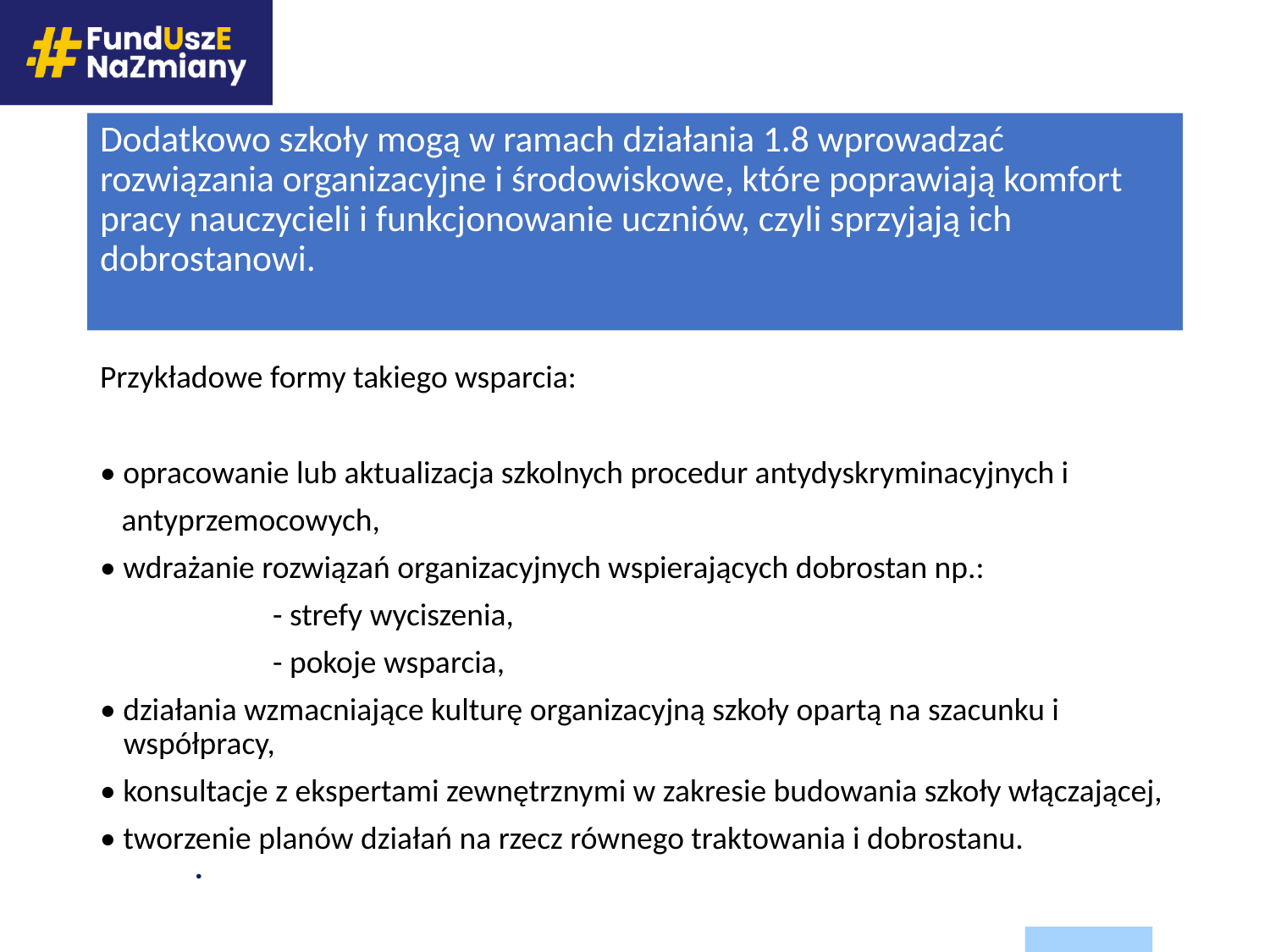

# Dodatkowo szkoły mogą w ramach działania 1.8 wprowadzać rozwiązania organizacyjne i środowiskowe, które poprawiają komfort pracy nauczycieli i funkcjonowanie uczniów, czyli sprzyjają ich dobrostanowi.
Przykładowe formy takiego wsparcia:

• opracowanie lub aktualizacja szkolnych procedur antydyskryminacyjnych i
   antyprzemocowych,
• wdrażanie rozwiązań organizacyjnych wspierających dobrostan np.:
                        - strefy wyciszenia,
                        - pokoje wsparcia,
• działania wzmacniające kulturę organizacyjną szkoły opartą na szacunku i    współpracy,
• konsultacje z ekspertami zewnętrznymi w zakresie budowania szkoły włączającej,
• tworzenie planów działań na rzecz równego traktowania i dobrostanu.

.